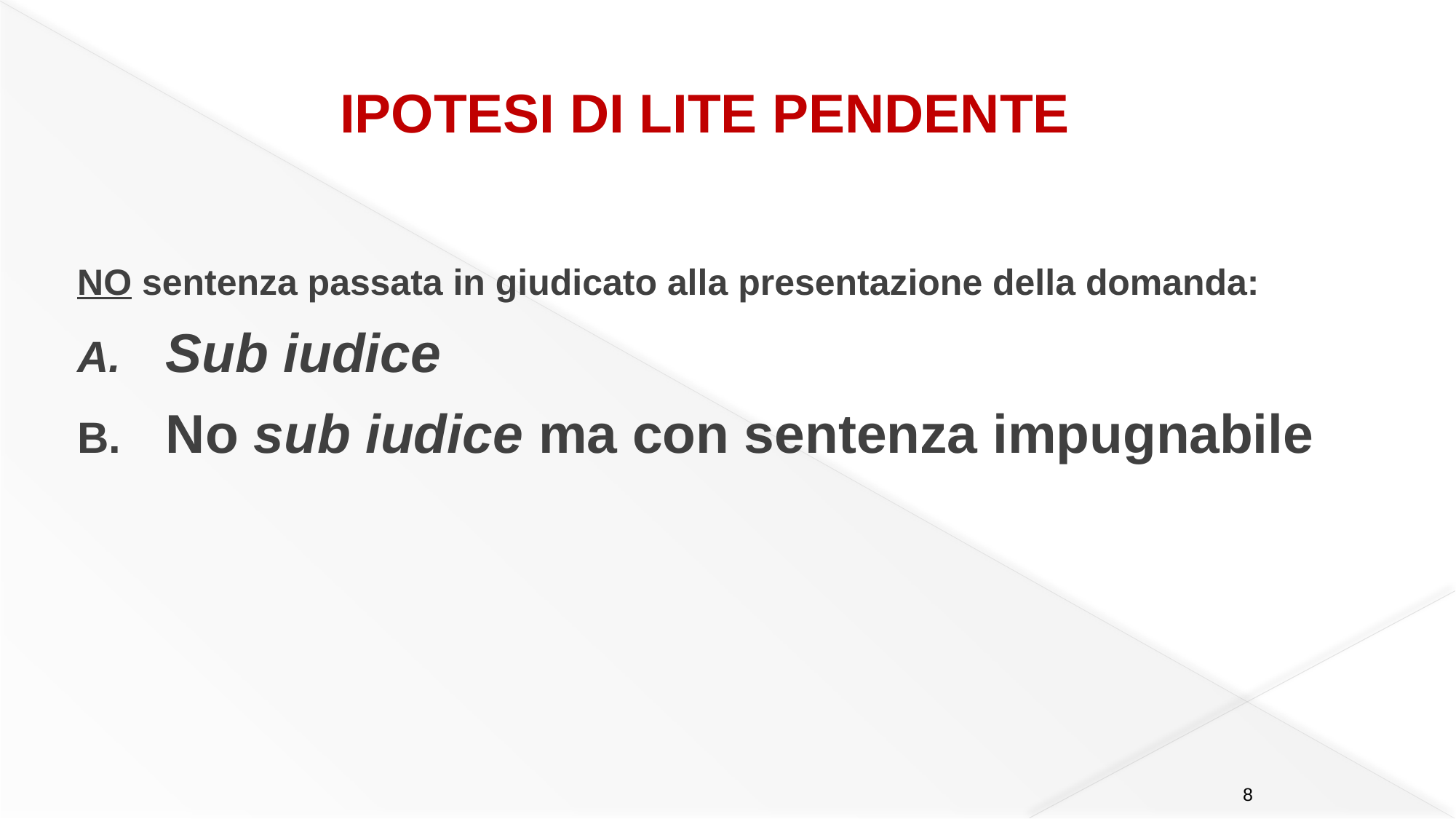

IPOTESI DI LITE PENDENTE

NO sentenza passata in giudicato alla presentazione della domanda:
Sub iudice
No sub iudice ma con sentenza impugnabile
8